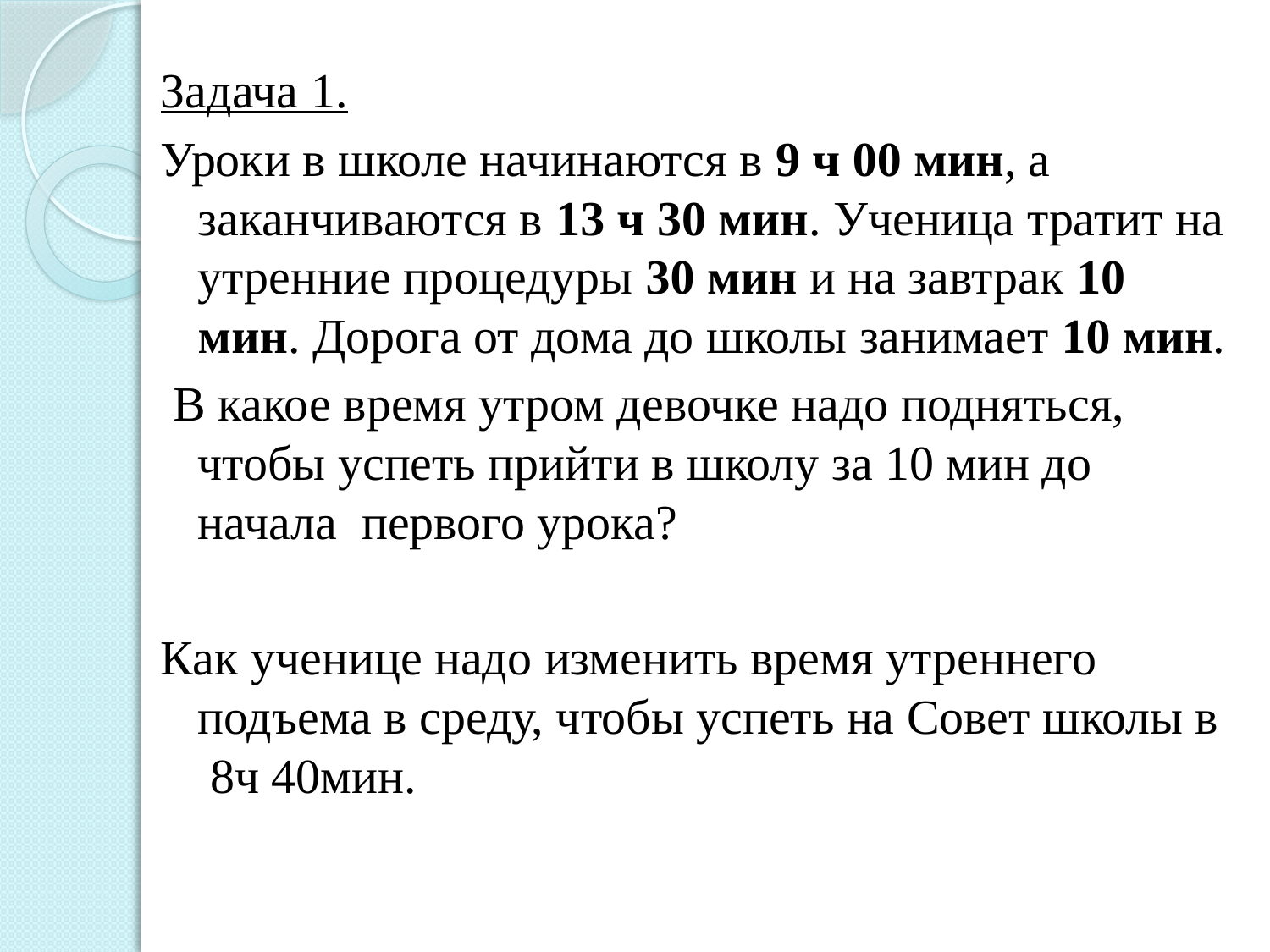

#
Задача 1.
Уроки в школе начинаются в 9 ч 00 мин, а заканчиваются в 13 ч 30 мин. Ученица тратит на утренние процедуры 30 мин и на завтрак 10 мин. Дорога от дома до школы занимает 10 мин.
 В какое время утром девочке надо подняться, чтобы успеть прийти в школу за 10 мин до начала  первого урока?

Как ученице надо изменить время утреннего подъема в среду, чтобы успеть на Совет школы в  8ч 40мин.